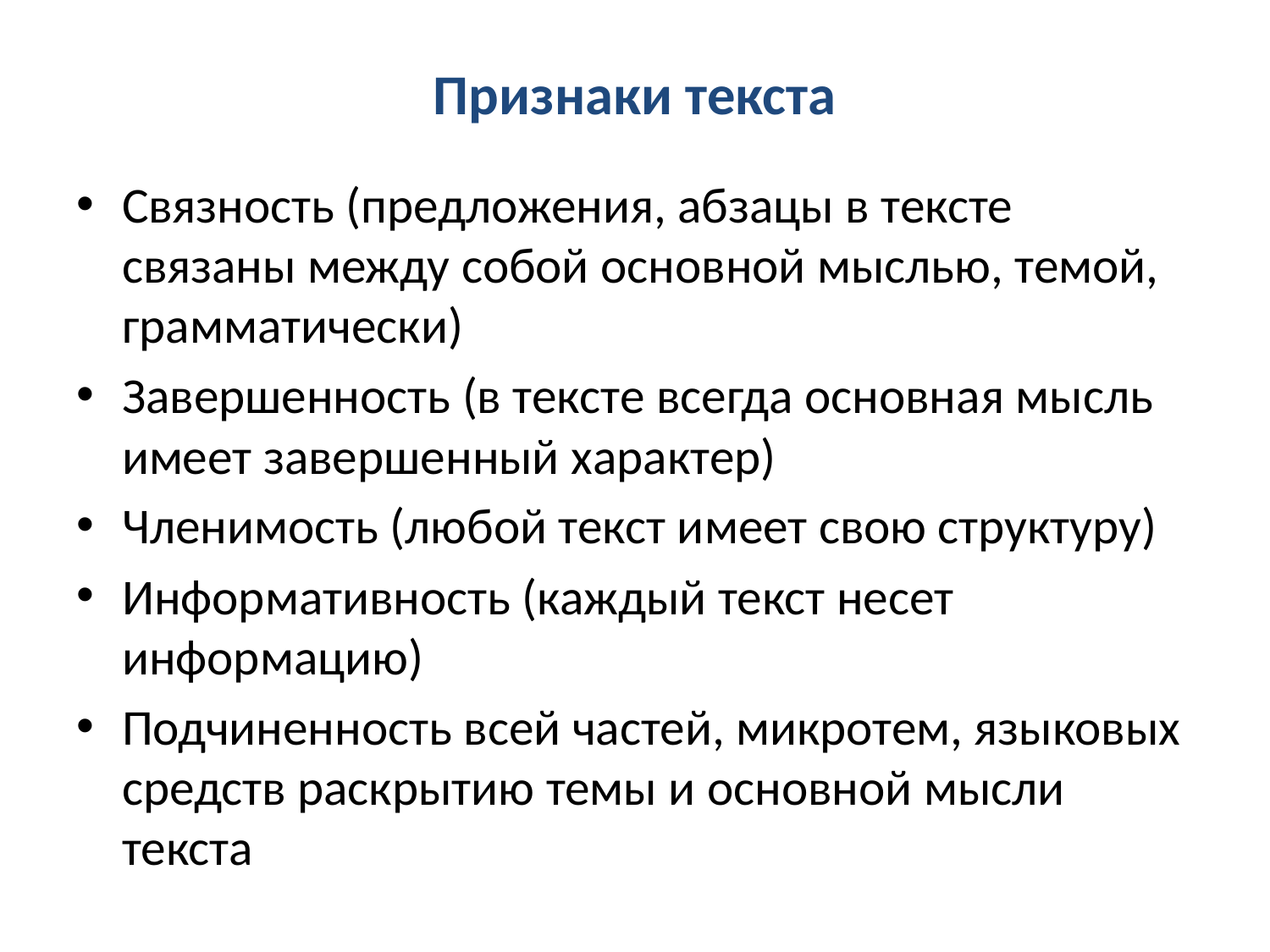

# Признаки текста
Связность (предложения, абзацы в тексте связаны между собой основной мыслью, темой, грамматически)
Завершенность (в тексте всегда основная мысль имеет завершенный характер)
Членимость (любой текст имеет свою структуру)
Информативность (каждый текст несет информацию)
Подчиненность всей частей, микротем, языковых средств раскрытию темы и основной мысли текста